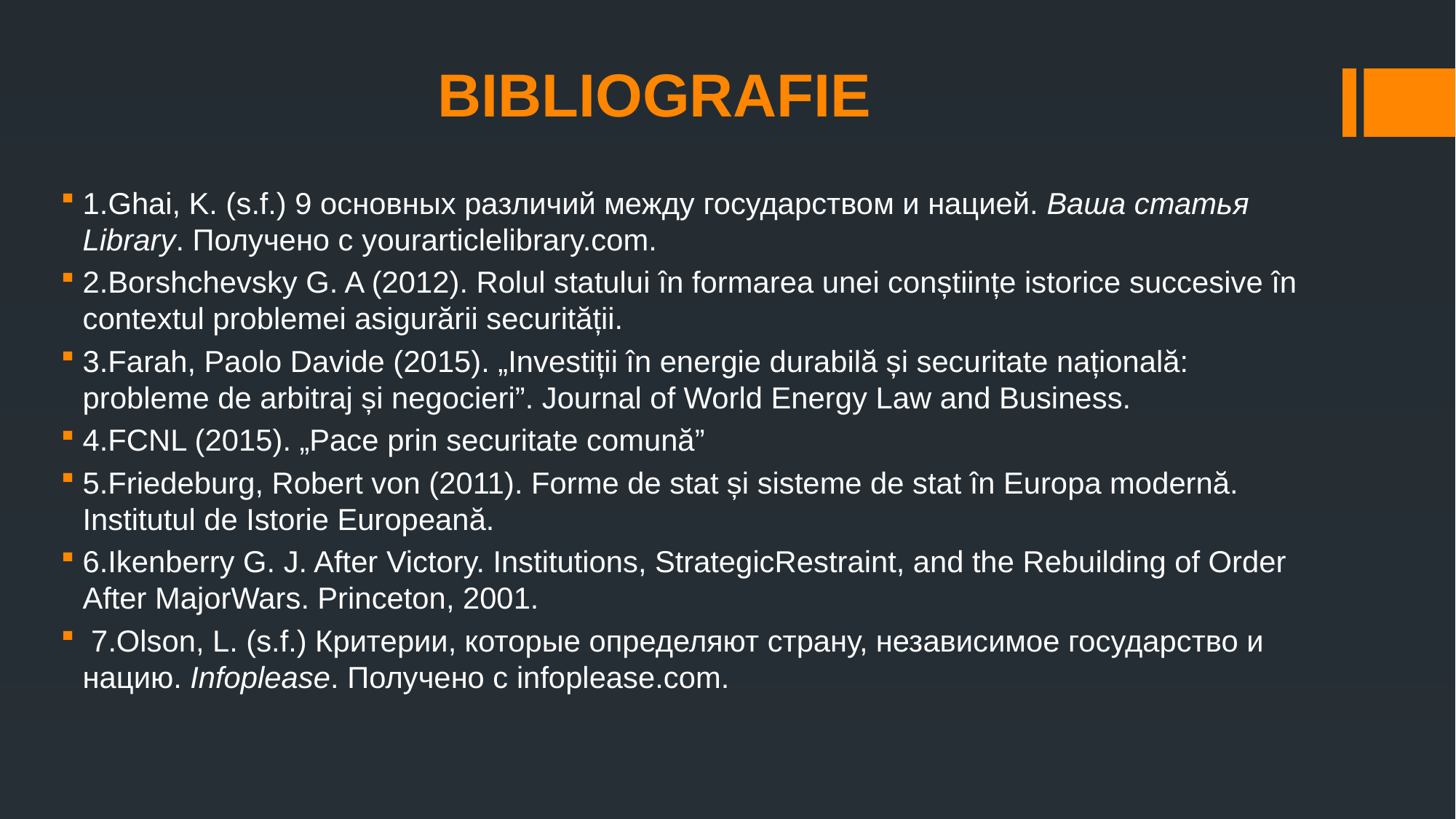

# BIBLIOGRAFIE
1.Ghai, K. (s.f.) 9 основных различий между государством и нацией. Ваша статья Library. Получено с yourarticlelibrary.com.
2.Borshchevsky G. A (2012). Rolul statului în formarea unei conștiințe istorice succesive în contextul problemei asigurării securității.
3.Farah, Paolo Davide (2015). „Investiții în energie durabilă și securitate națională: probleme de arbitraj și negocieri”. Journal of World Energy Law and Business.
4.FCNL (2015). „Pace prin securitate comună”
5.Friedeburg, Robert von (2011). Forme de stat și sisteme de stat în Europa modernă. Institutul de Istorie Europeană.
6.Ikenberry G. J. After Victory. Institutions, StrategicRestraint, and the Rebuilding of Order After MajorWars. Princeton, 2001.
 7.Olson, L. (s.f.) Критерии, которые определяют страну, независимое государство и нацию. Infoplease. Получено с infoplease.com.